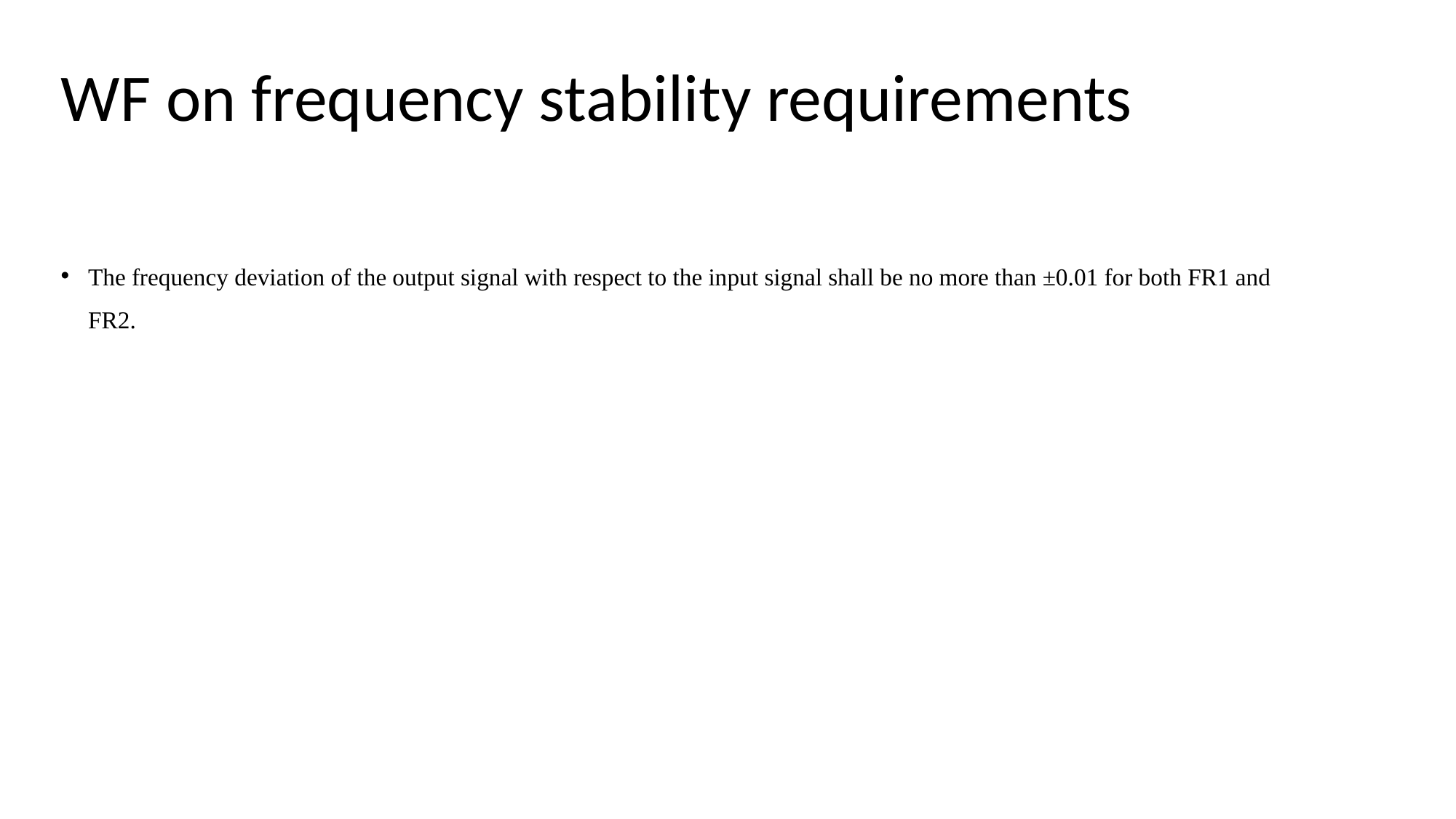

# WF on frequency stability requirements
The frequency deviation of the output signal with respect to the input signal shall be no more than ±0.01 for both FR1 and FR2.